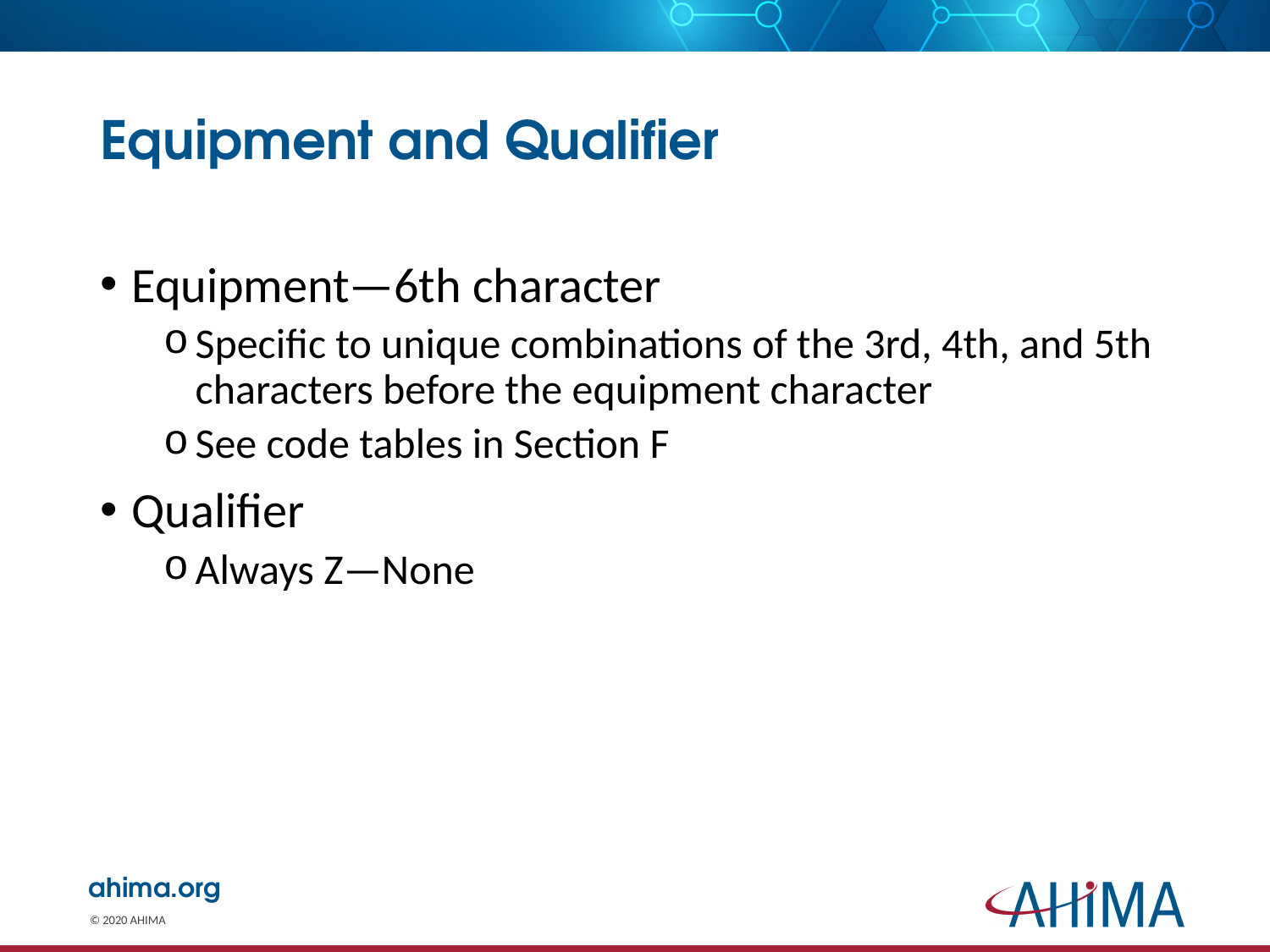

# Equipment and Qualifier
Equipment—6th character
Specific to unique combinations of the 3rd, 4th, and 5th characters before the equipment character
See code tables in Section F
Qualifier
Always Z—None